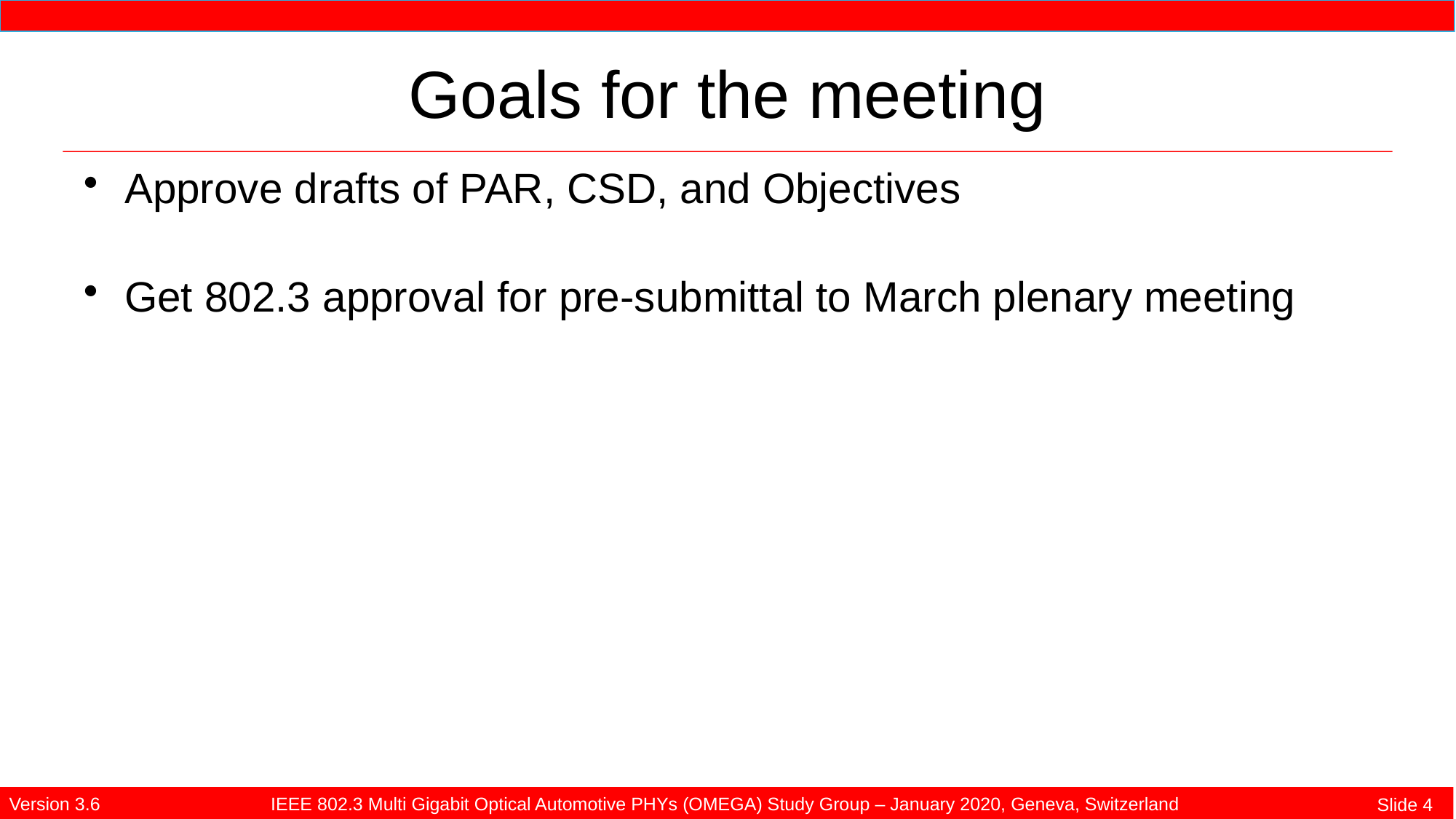

# Goals for the meeting
Approve drafts of PAR, CSD, and Objectives

Get 802.3 approval for pre-submittal to March plenary meeting